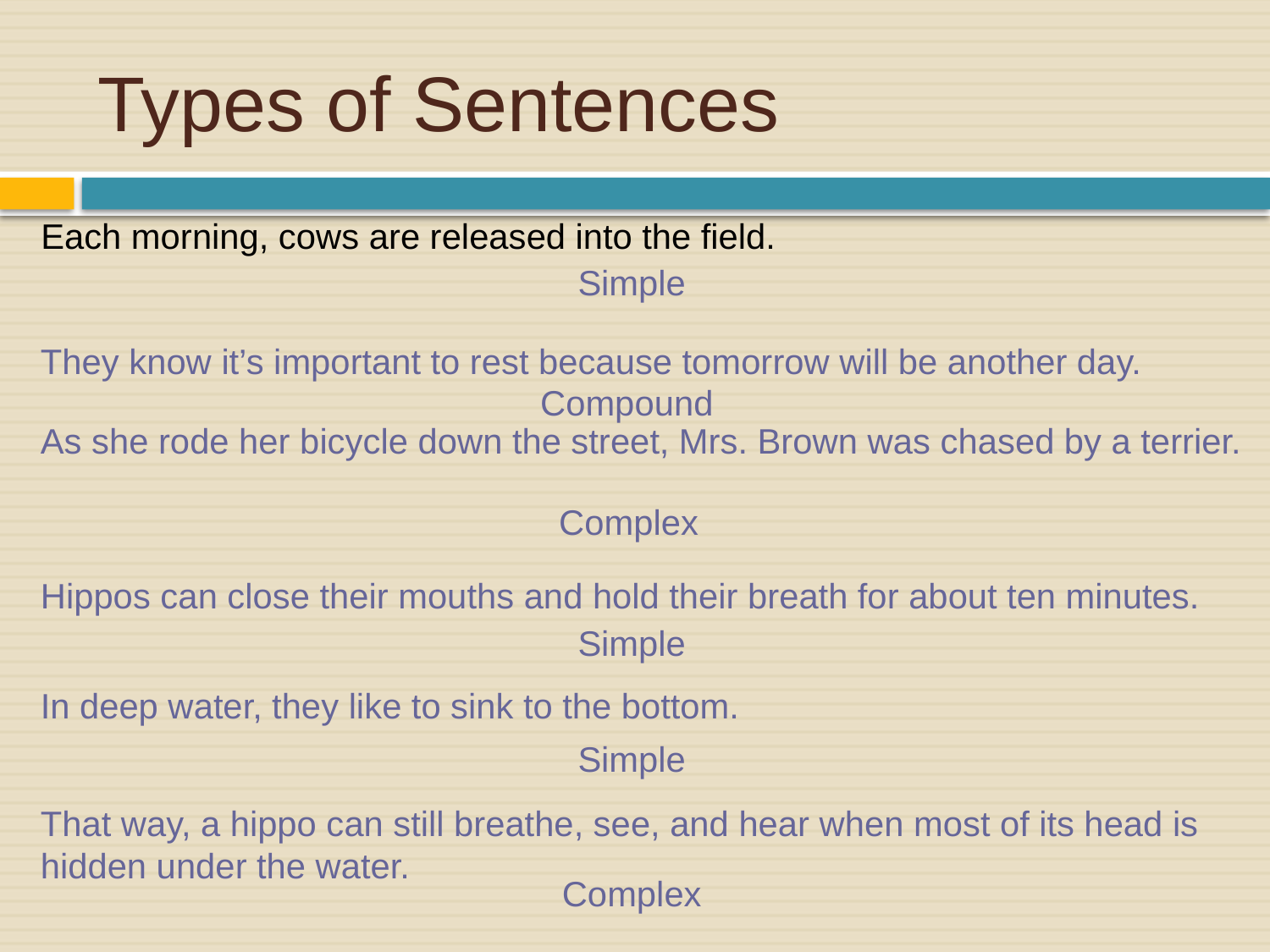

# Types of Sentences
Each morning, cows are released into the field.
Simple
They know it’s important to rest because tomorrow will be another day.
Compound
As she rode her bicycle down the street, Mrs. Brown was chased by a terrier.
Complex
Hippos can close their mouths and hold their breath for about ten minutes.
Simple
In deep water, they like to sink to the bottom.
Simple
That way, a hippo can still breathe, see, and hear when most of its head is hidden under the water.
Complex